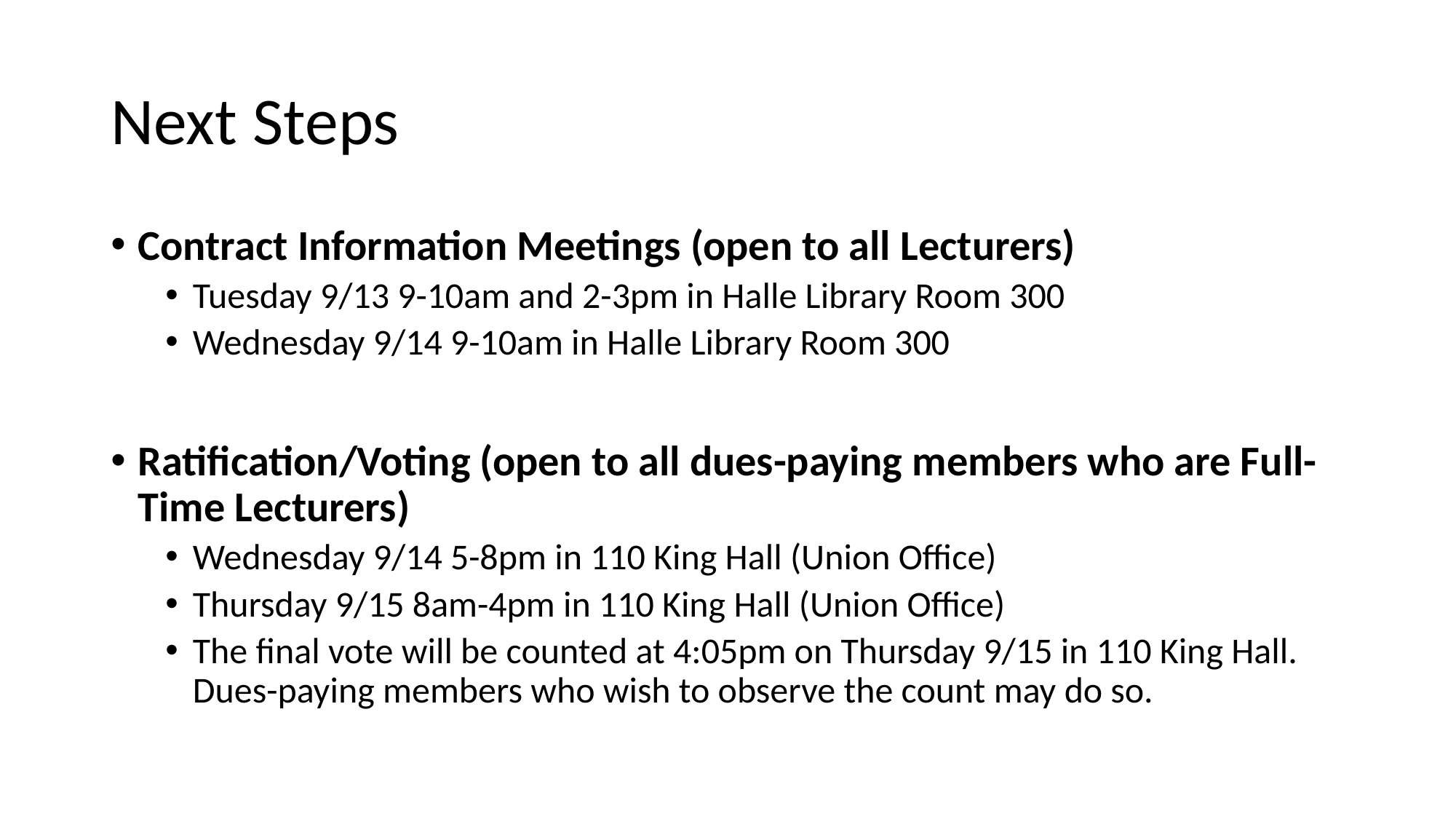

# Next Steps
Contract Information Meetings (open to all Lecturers)
Tuesday 9/13 9-10am and 2-3pm in Halle Library Room 300
Wednesday 9/14 9-10am in Halle Library Room 300

Ratification/Voting (open to all dues-paying members who are Full-Time Lecturers)
Wednesday 9/14 5-8pm in 110 King Hall (Union Office)
Thursday 9/15 8am-4pm in 110 King Hall (Union Office)
The final vote will be counted at 4:05pm on Thursday 9/15 in 110 King Hall.  Dues-paying members who wish to observe the count may do so.